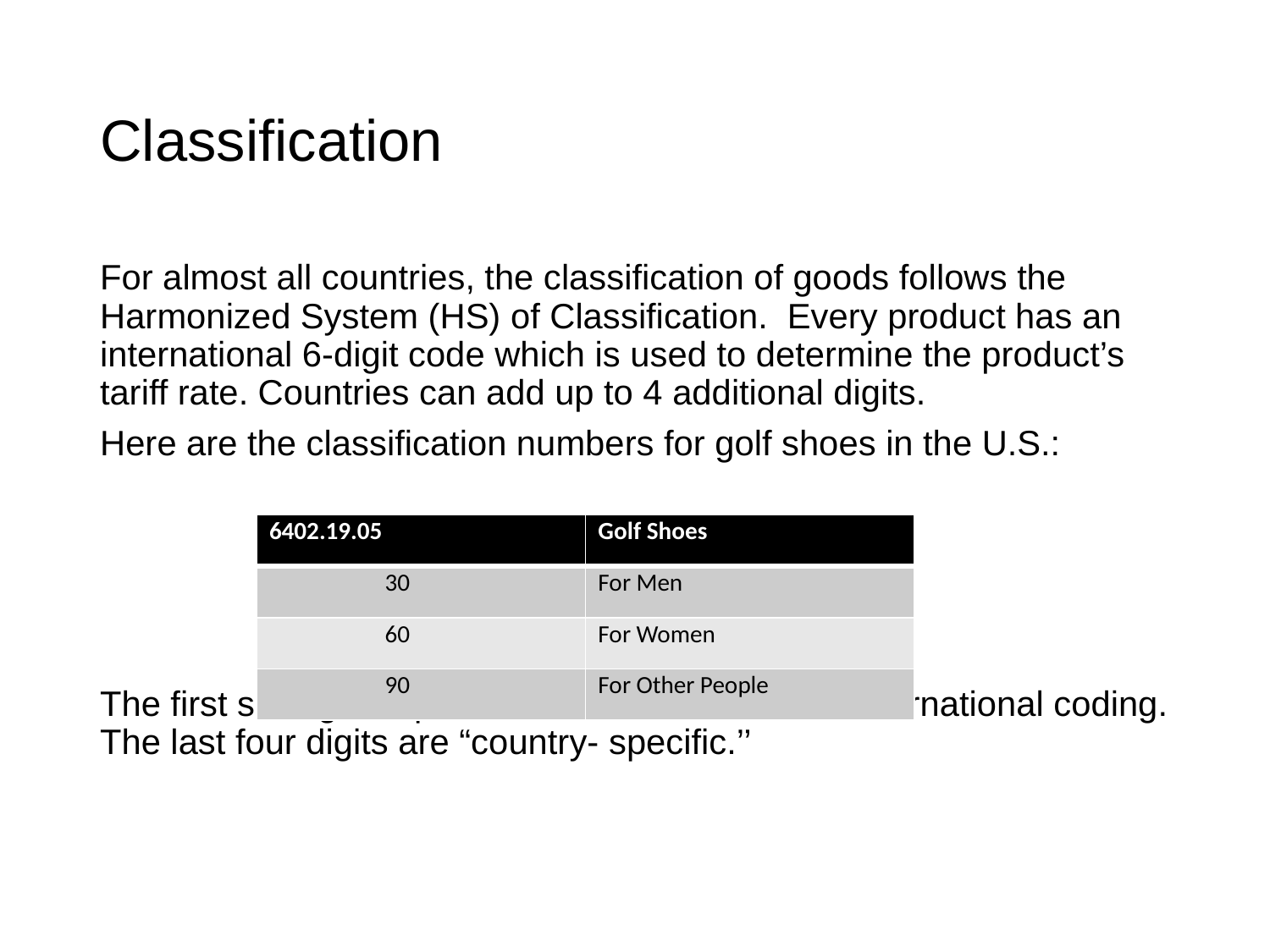

# Classification
For almost all countries, the classification of goods follows the Harmonized System (HS) of Classification.  Every product has an international 6-digit code which is used to determine the product’s tariff rate. Countries can add up to 4 additional digits.
Here are the classification numbers for golf shoes in the U.S.:

The first six digits represent the “root” of the       international coding. The last four digits are “country- specific.’’
| 6402.19.05 | Golf Shoes |
| --- | --- |
| 30 | For Men |
| 60 | For Women |
| 90 | For Other People |